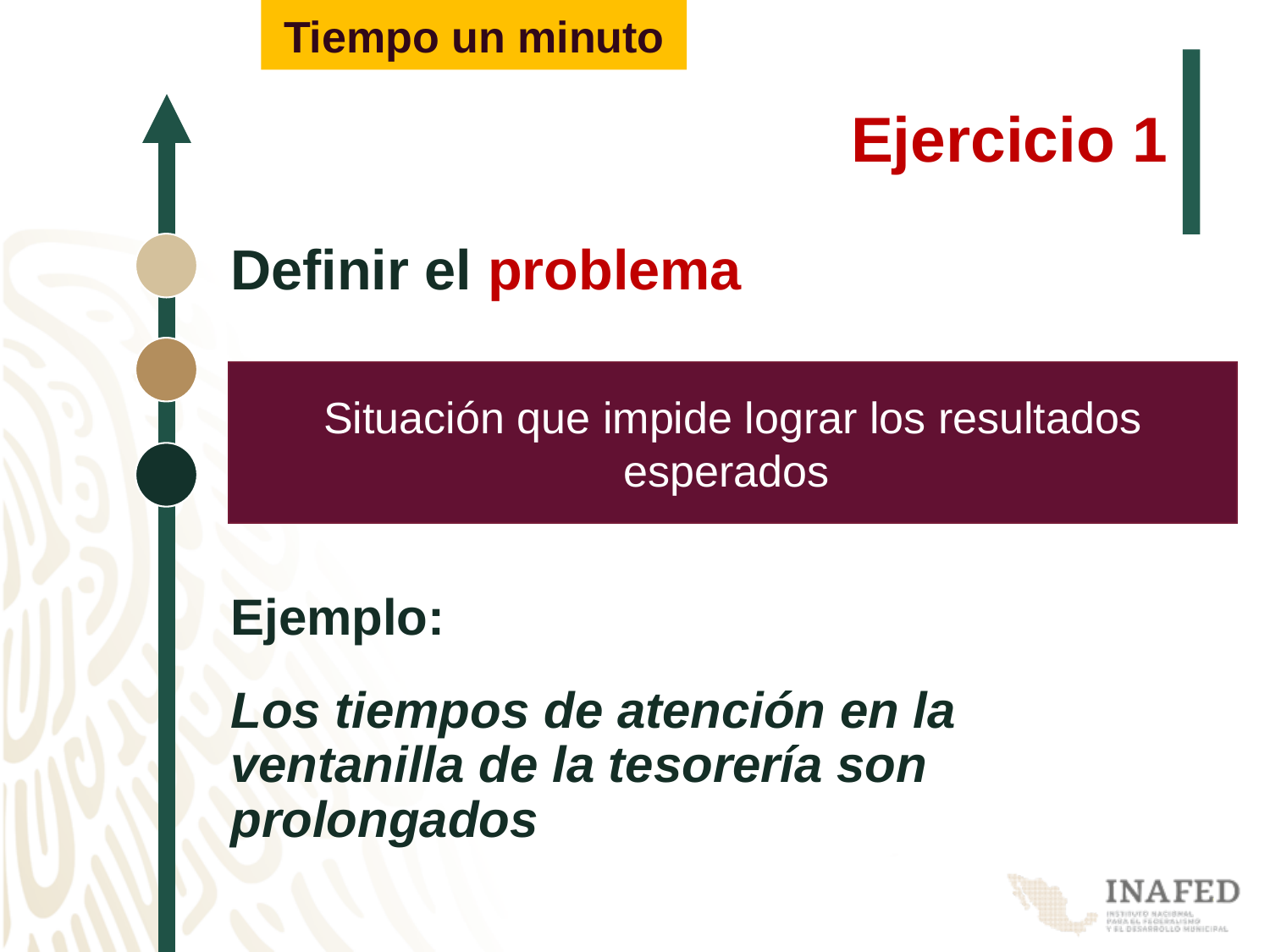

Tiempo un minuto
# Ejercicio 1

Definir el problema

Situación que impide lograr los resultados esperados

Ejemplo:
Los tiempos de atención en la ventanilla de la tesorería son prolongados